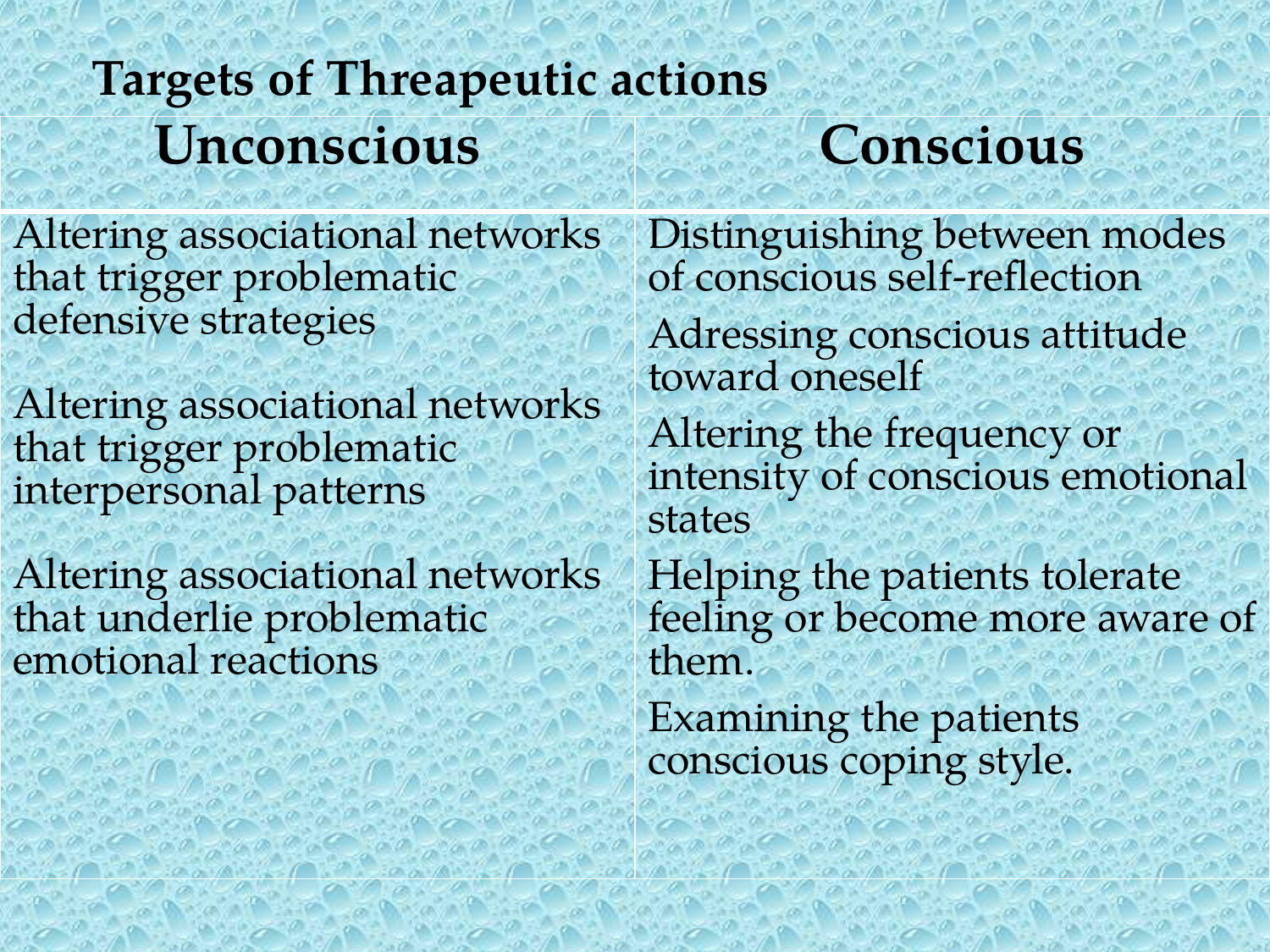

Targets of Threapeutic actions

| Unconscious | Conscious |
| --- | --- |
| Altering associational networks that trigger problematic defensive strategies Altering associational networks that trigger problematic interpersonal patterns Altering associational networks that underlie problematic emotional reactions | Distinguishing between modes of conscious self-reflection Adressing conscious attitude toward oneself Altering the frequency or intensity of conscious emotional states Helping the patients tolerate feeling or become more aware of them. Examining the patients conscious coping style. |